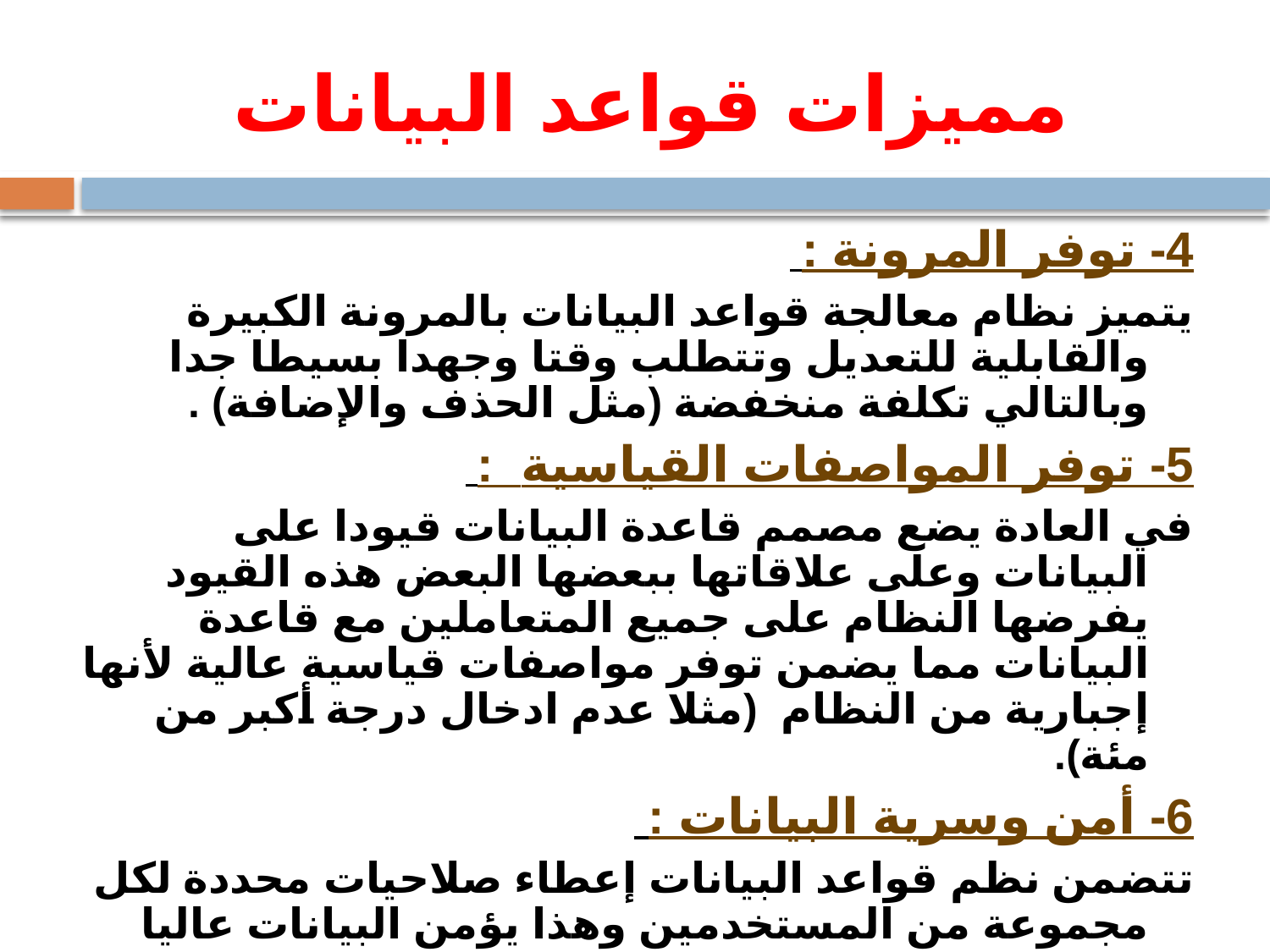

# مميزات قواعد البيانات
4- توفر المرونة :
يتميز نظام معالجة قواعد البيانات بالمرونة الكبيرة والقابلية للتعديل وتتطلب وقتا وجهدا بسيطا جدا وبالتالي تكلفة منخفضة (مثل الحذف والإضافة) .
5- توفر المواصفات القياسية  :
في العادة يضع مصمم قاعدة البيانات قيودا على البيانات وعلى علاقاتها ببعضها البعض هذه القيود يفرضها النظام على جميع المتعاملين مع قاعدة البيانات مما يضمن توفر مواصفات قياسية عالية لأنها إجبارية من النظام  (مثلا عدم ادخال درجة أكبر من مئة).
6- أمن وسرية البيانات :
تتضمن نظم قواعد البيانات إعطاء صلاحيات محددة لكل مجموعة من المستخدمين وهذا يؤمن البيانات عاليا ضد المستخدمين غير المصرح لهم  .